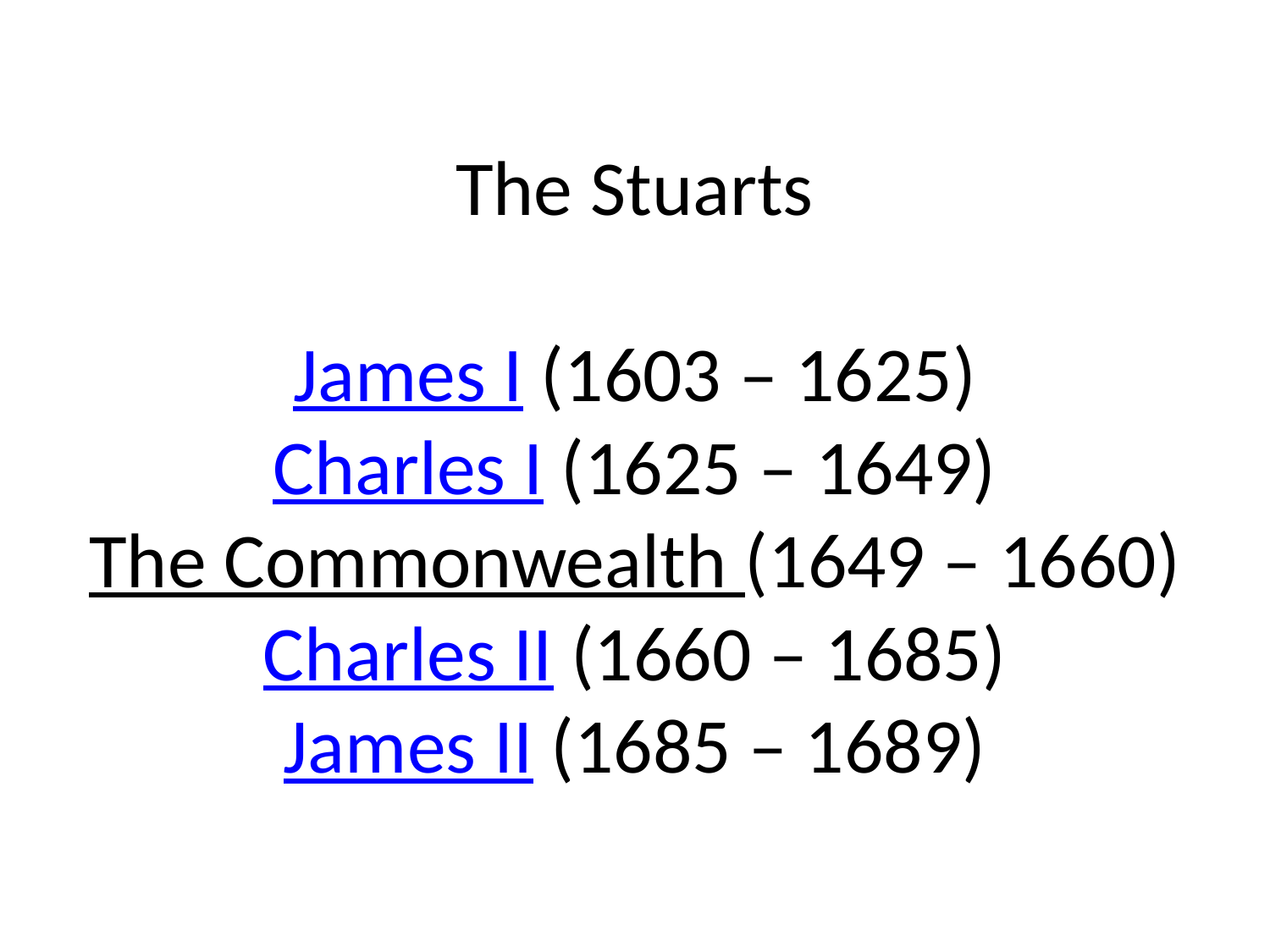

# The Stuarts James I (1603 – 1625) Charles I (1625 – 1649) The Commonwealth (1649 – 1660) Charles II (1660 – 1685) James II (1685 – 1689)